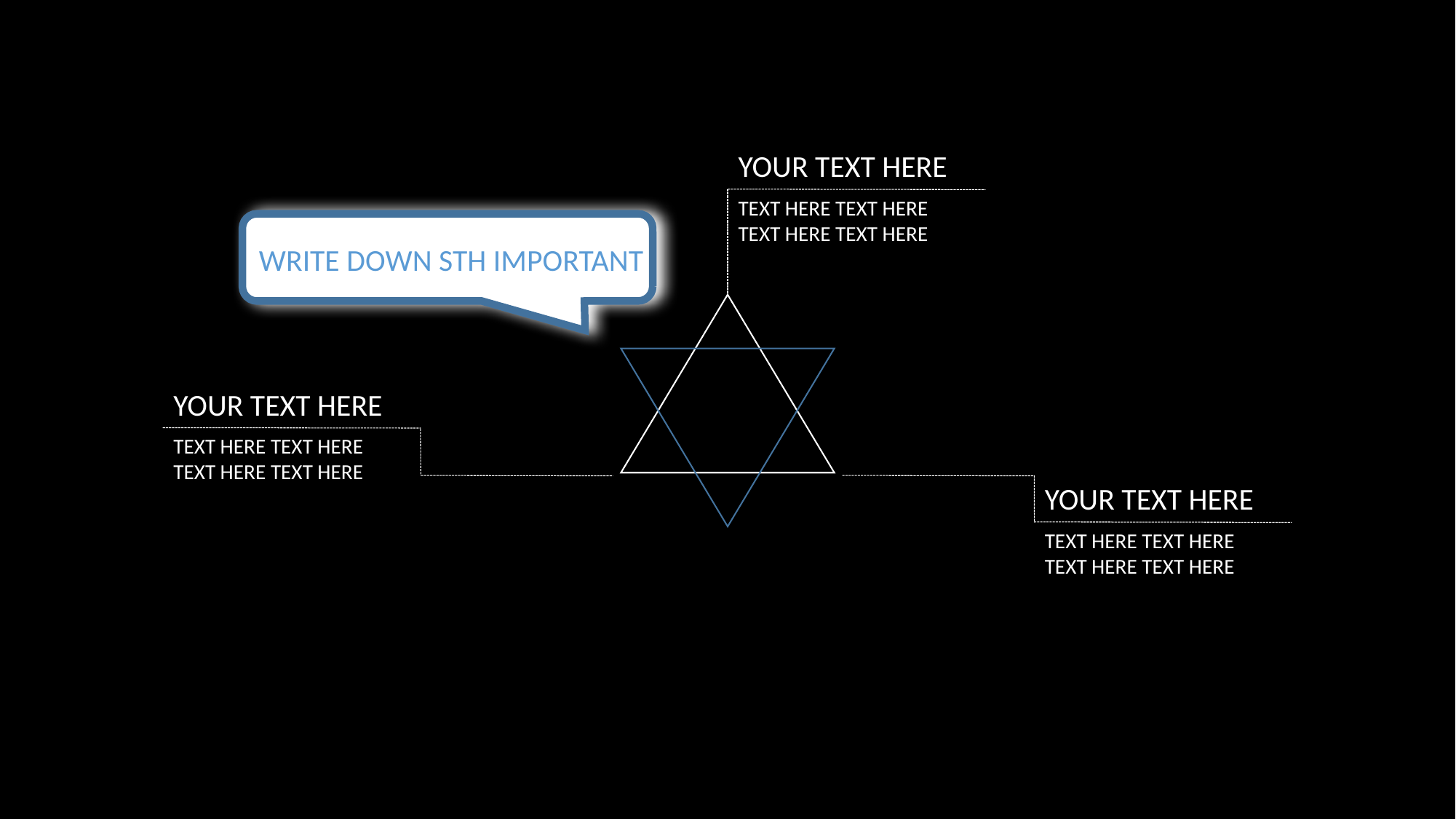

YOUR TEXT HERE
TEXT HERE TEXT HERE
TEXT HERE TEXT HERE

WRITE DOWN STH IMPORTANT

YOUR TEXT HERE
TEXT HERE TEXT HERE
TEXT HERE TEXT HERE
YOUR TEXT HERE
TEXT HERE TEXT HERE
TEXT HERE TEXT HERE